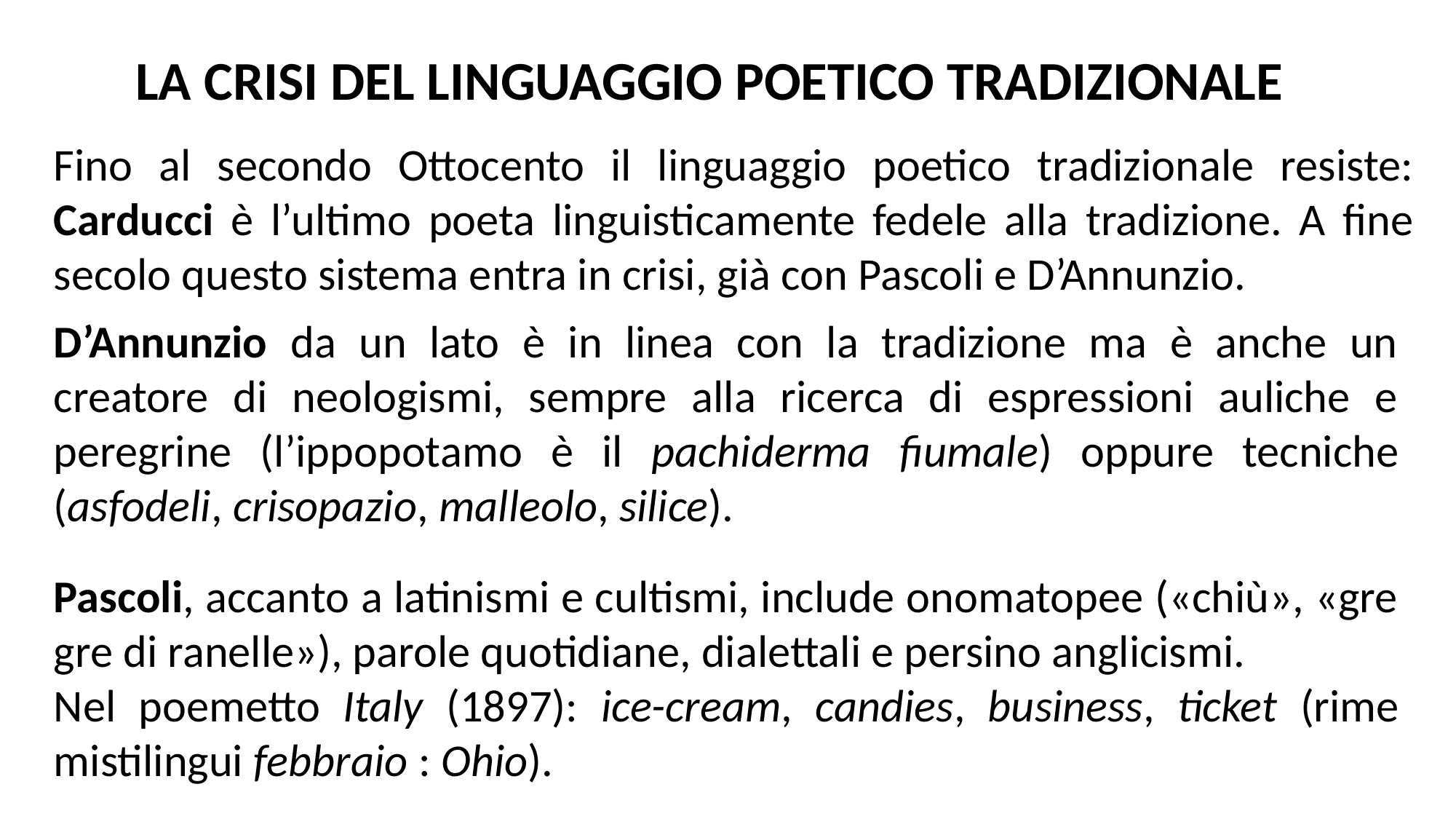

LA CRISI DEL LINGUAGGIO POETICO TRADIZIONALE
Fino al secondo Ottocento il linguaggio poetico tradizionale resiste: Carducci è l’ultimo poeta linguisticamente fedele alla tradizione. A fine secolo questo sistema entra in crisi, già con Pascoli e D’Annunzio.
D’Annunzio da un lato è in linea con la tradizione ma è anche un creatore di neologismi, sempre alla ricerca di espressioni auliche e peregrine (l’ippopotamo è il pachiderma fiumale) oppure tecniche (asfodeli, crisopazio, malleolo, silice).

Pascoli, accanto a latinismi e cultismi, include onomatopee («chiù», «gre gre di ranelle»), parole quotidiane, dialettali e persino anglicismi.
Nel poemetto Italy (1897): ice-cream, candies, business, ticket (rime mistilingui febbraio : Ohio).